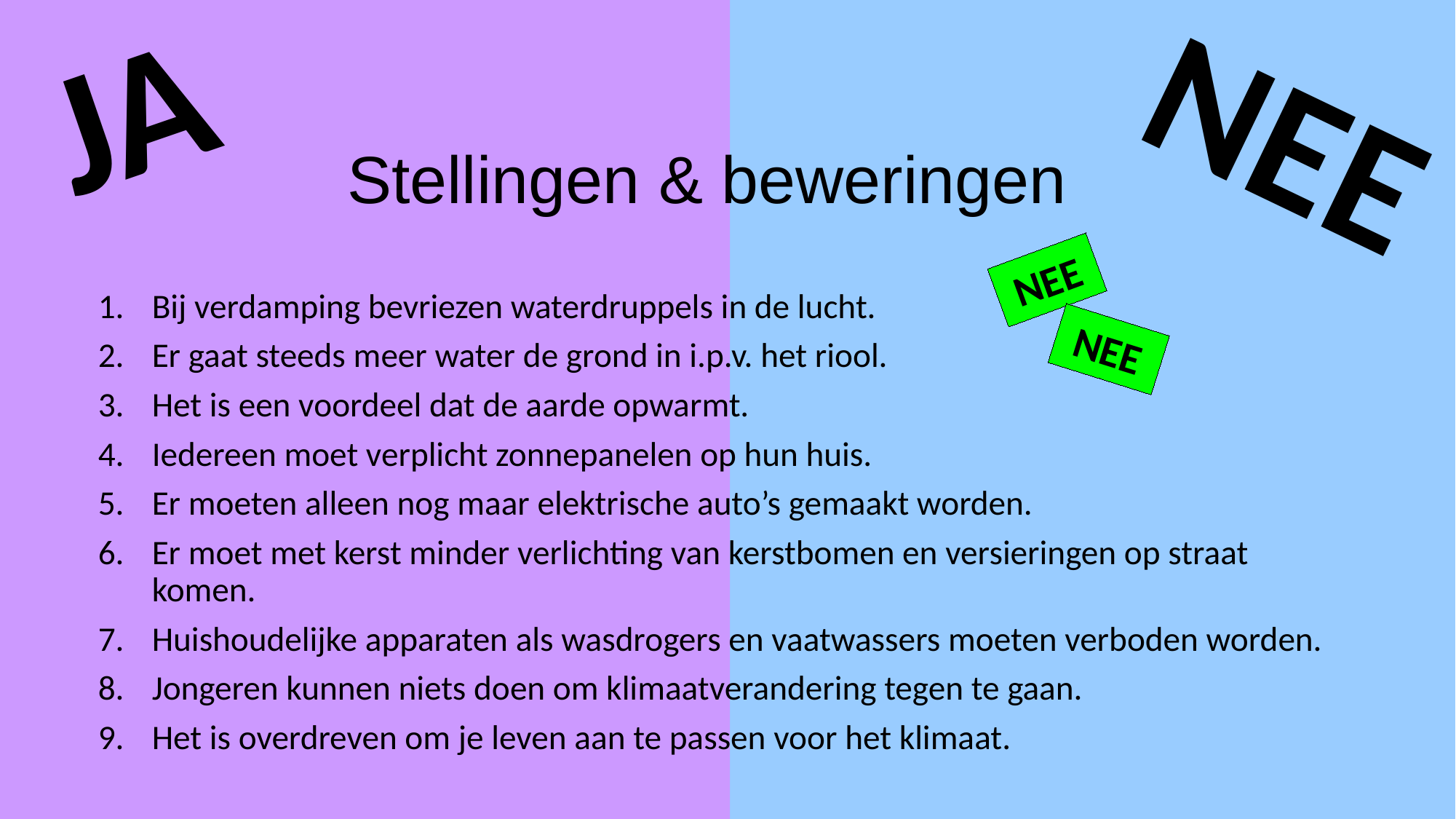

JA
NEE
# Stellingen & beweringen
NEE
Bij verdamping bevriezen waterdruppels in de lucht.
Er gaat steeds meer water de grond in i.p.v. het riool.
Het is een voordeel dat de aarde opwarmt.
Iedereen moet verplicht zonnepanelen op hun huis.
Er moeten alleen nog maar elektrische auto’s gemaakt worden.
Er moet met kerst minder verlichting van kerstbomen en versieringen op straat komen.
Huishoudelijke apparaten als wasdrogers en vaatwassers moeten verboden worden.
Jongeren kunnen niets doen om klimaatverandering tegen te gaan.
Het is overdreven om je leven aan te passen voor het klimaat.
NEE